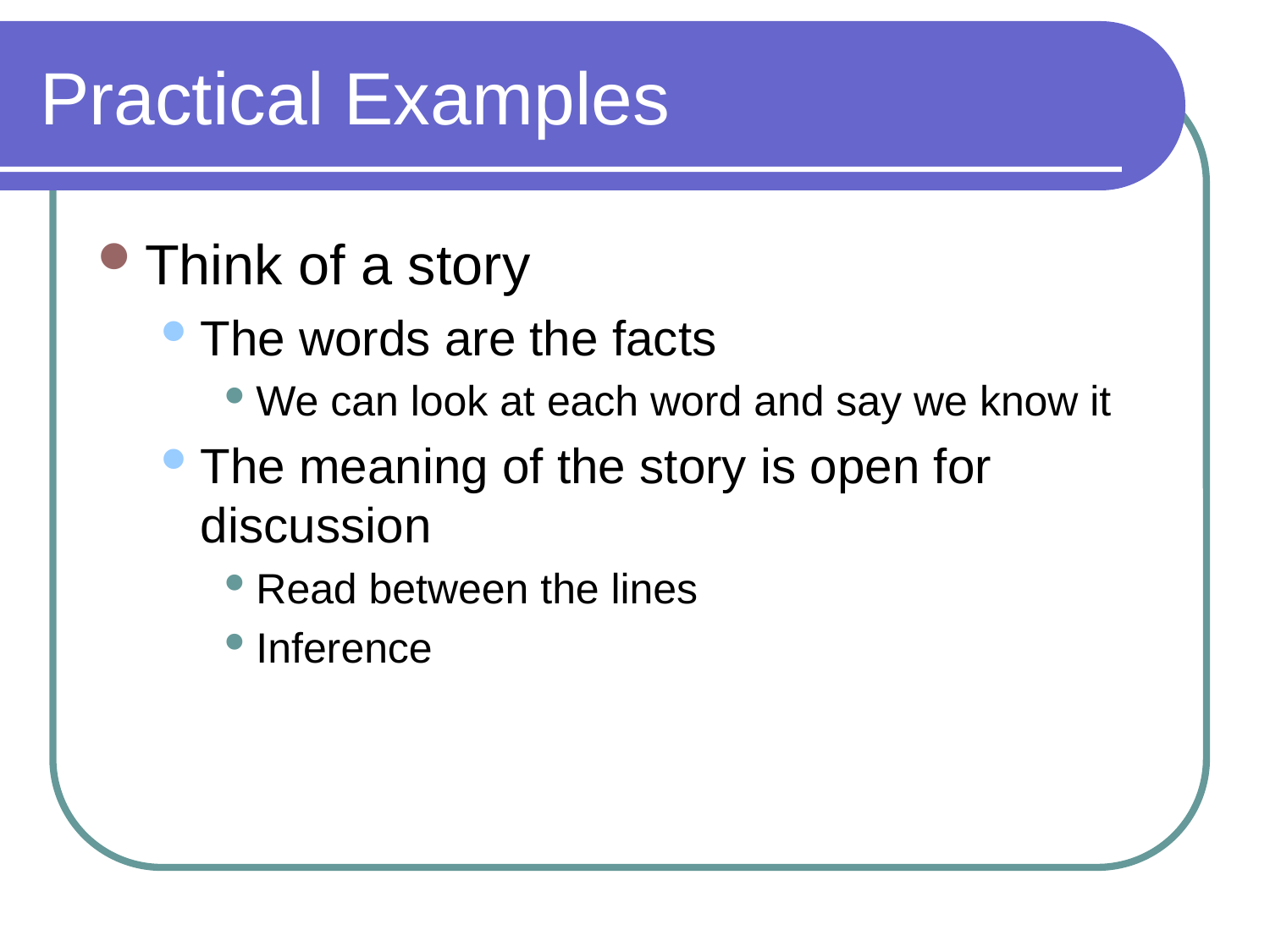

# Practical Examples
Think of a story
The words are the facts
We can look at each word and say we know it
The meaning of the story is open for discussion
Read between the lines
Inference